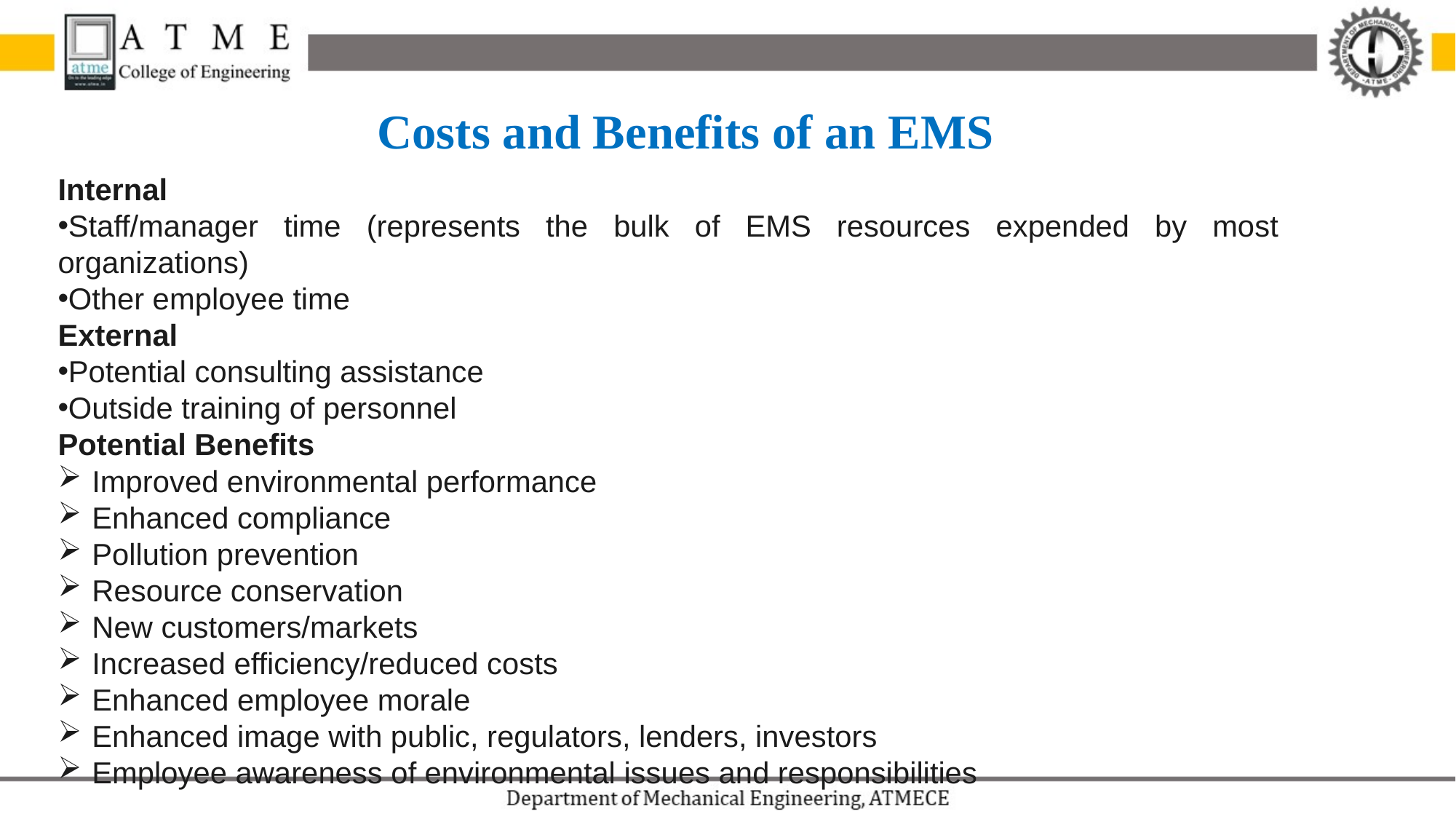

Costs and Benefits of an EMS
Internal
Staff/manager time (represents the bulk of EMS resources expended by most organizations)
Other employee time
External
Potential consulting assistance
Outside training of personnel
Potential Benefits
Improved environmental performance
Enhanced compliance
Pollution prevention
Resource conservation
New customers/markets
Increased efficiency/reduced costs
Enhanced employee morale
Enhanced image with public, regulators, lenders, investors
Employee awareness of environmental issues and responsibilities